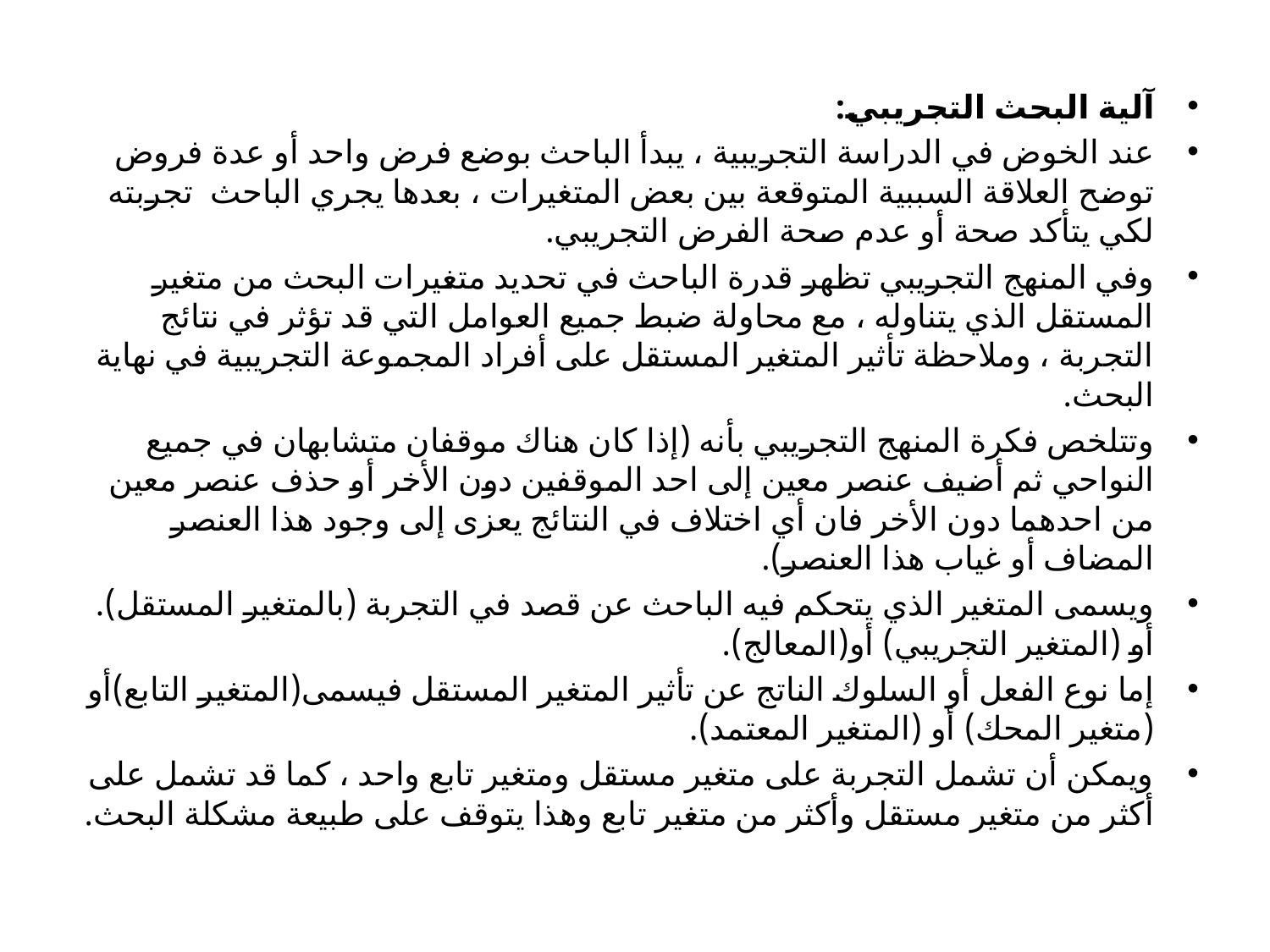

آلية البحث التجريبي:
عند الخوض في الدراسة التجريبية ، يبدأ الباحث بوضع فرض واحد أو عدة فروض توضح العلاقة السببية المتوقعة بين بعض المتغيرات ، بعدها يجري الباحث  تجربته لكي يتأكد صحة أو عدم صحة الفرض التجريبي.
وفي المنهج التجريبي تظهر قدرة الباحث في تحديد متغيرات البحث من متغير المستقل الذي يتناوله ، مع محاولة ضبط جميع العوامل التي قد تؤثر في نتائج التجربة ، وملاحظة تأثير المتغير المستقل على أفراد المجموعة التجريبية في نهاية البحث.
وتتلخص فكرة المنهج التجريبي بأنه (إذا كان هناك موقفان متشابهان في جميع النواحي ثم أضيف عنصر معين إلى احد الموقفين دون الأخر أو حذف عنصر معين من احدهما دون الأخر فان أي اختلاف في النتائج يعزى إلى وجود هذا العنصر المضاف أو غياب هذا العنصر).
ويسمى المتغير الذي يتحكم فيه الباحث عن قصد في التجربة (بالمتغير المستقل). أو (المتغير التجريبي) أو(المعالج).
إما نوع الفعل أو السلوك الناتج عن تأثير المتغير المستقل فيسمى(المتغير التابع)أو (متغير المحك) أو (المتغير المعتمد).
ويمكن أن تشمل التجربة على متغير مستقل ومتغير تابع واحد ، كما قد تشمل على أكثر من متغير مستقل وأكثر من متغير تابع وهذا يتوقف على طبيعة مشكلة البحث.